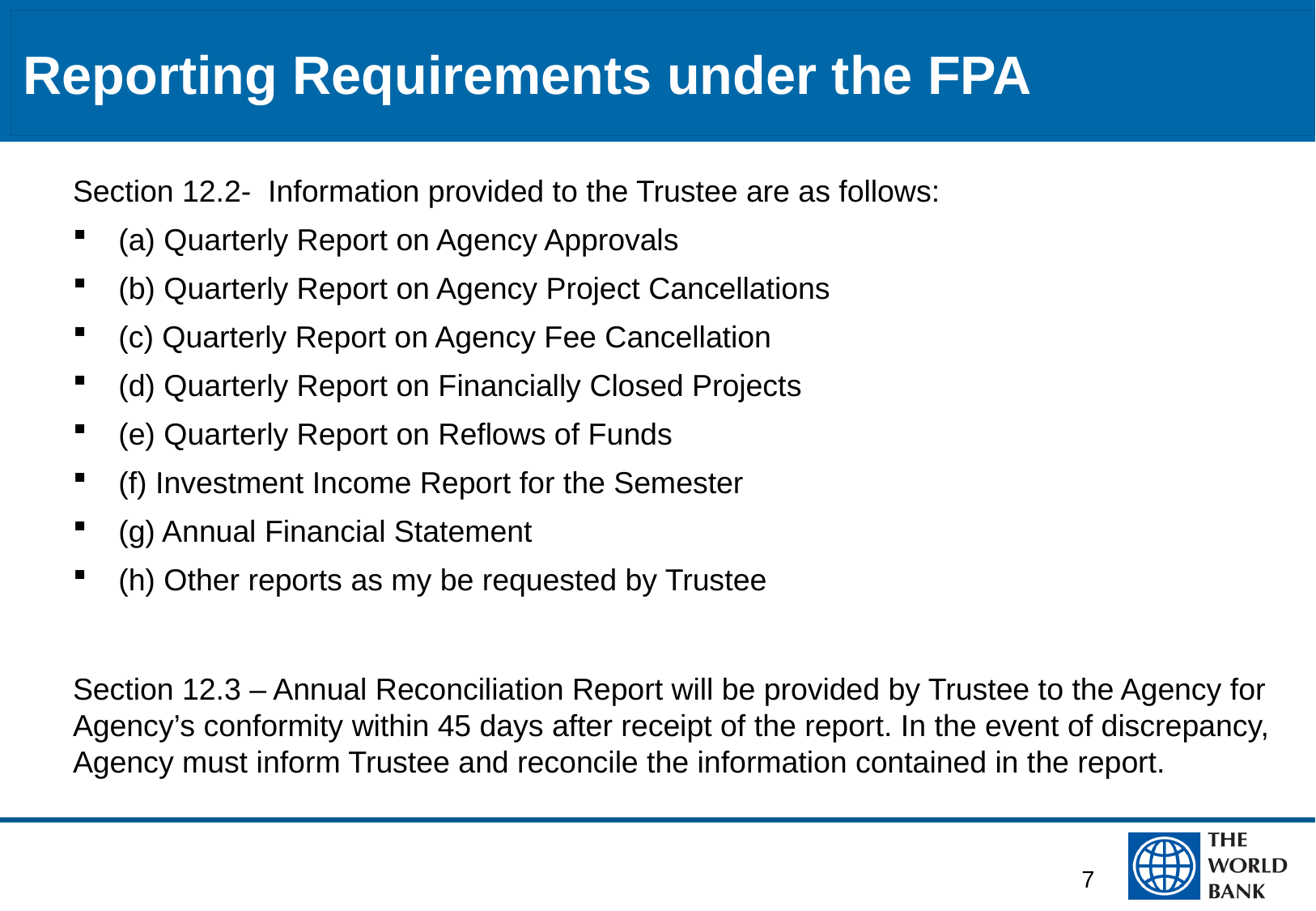

# Reporting Requirements under the FPA
Section 12.2-  Information provided to the Trustee are as follows:
(a) Quarterly Report on Agency Approvals
(b) Quarterly Report on Agency Project Cancellations
(c) Quarterly Report on Agency Fee Cancellation
(d) Quarterly Report on Financially Closed Projects
(e) Quarterly Report on Reflows of Funds
(f) Investment Income Report for the Semester
(g) Annual Financial Statement
(h) Other reports as my be requested by Trustee

Section 12.3 – Annual Reconciliation Report will be provided by Trustee to the Agency for Agency’s conformity within 45 days after receipt of the report. In the event of discrepancy, Agency must inform Trustee and reconcile the information contained in the report.

7